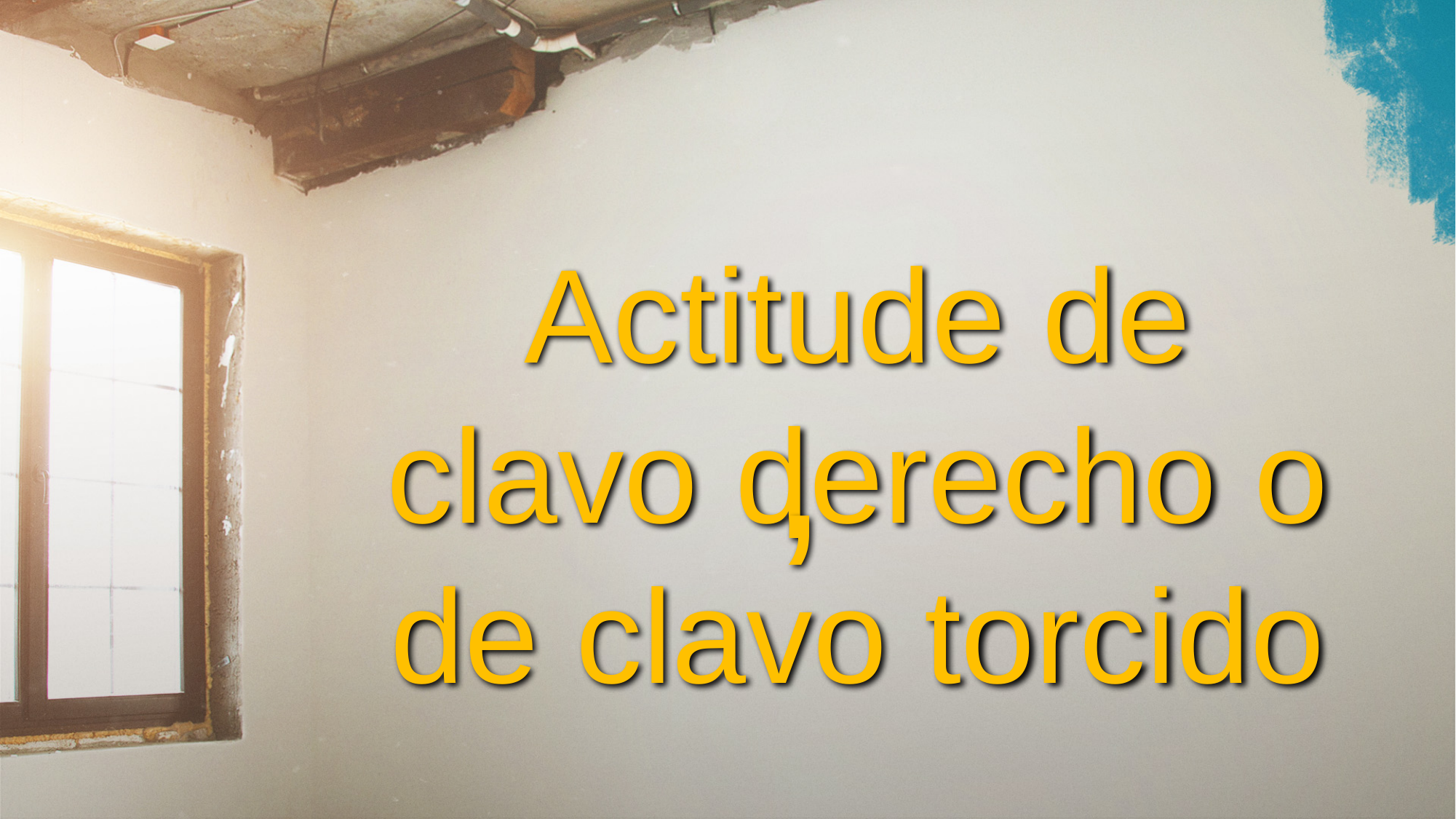

Actitude de clavo derecho o de clavo torcido
,